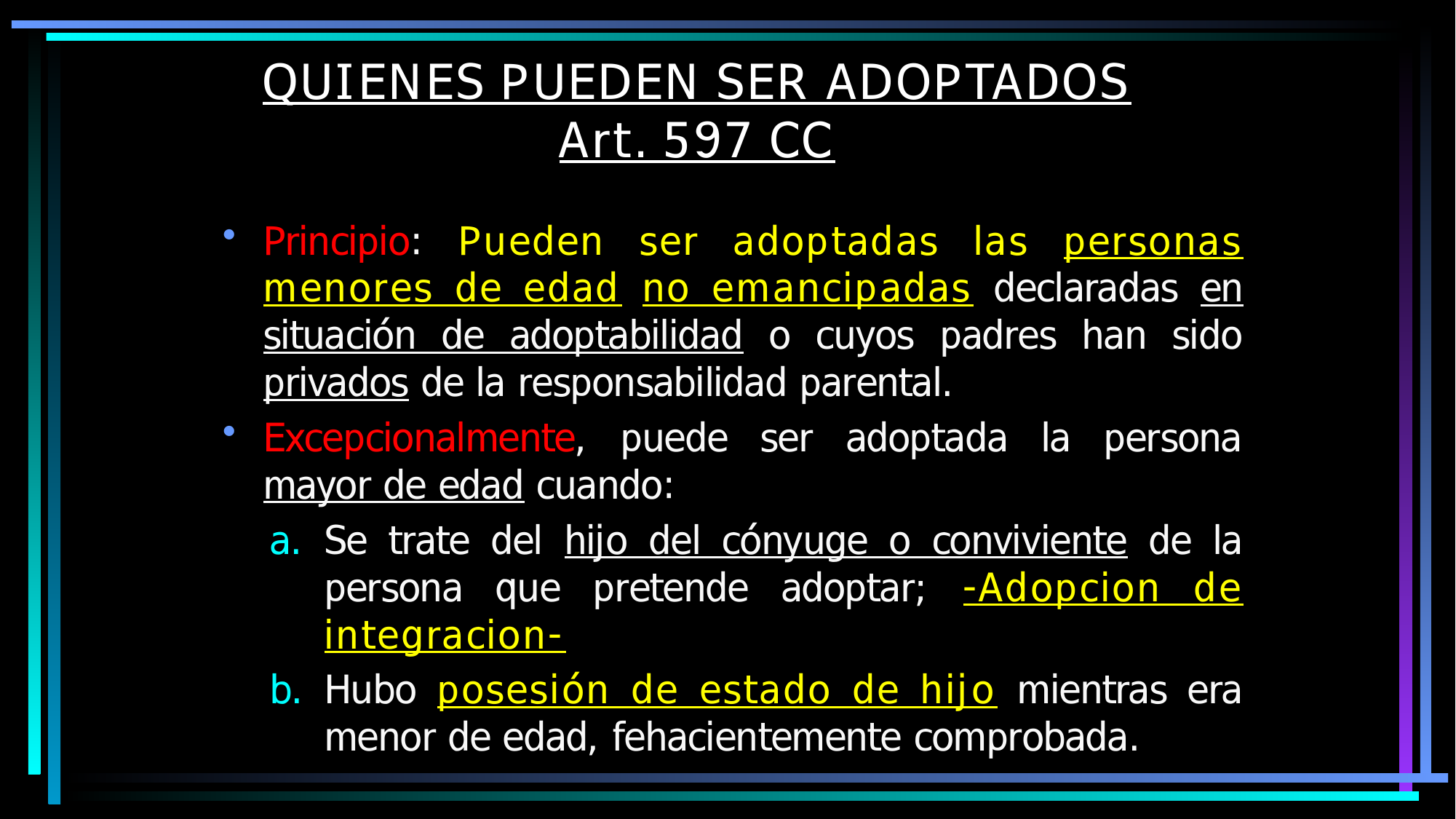

# QUIENES PUEDEN SER ADOPTADOS Art. 597 CC

Principio: Pueden ser adoptadas las personas menores de edad no emancipadas declaradas en situación de adoptabilidad o cuyos padres han sido privados de la responsabilidad parental.
Excepcionalmente, puede ser adoptada la persona mayor de edad cuando:
Se trate del hijo del cónyuge o conviviente de la persona que pretende adoptar; -Adopcion de integracion-
Hubo posesión de estado de hijo mientras era menor de edad, fehacientemente comprobada.